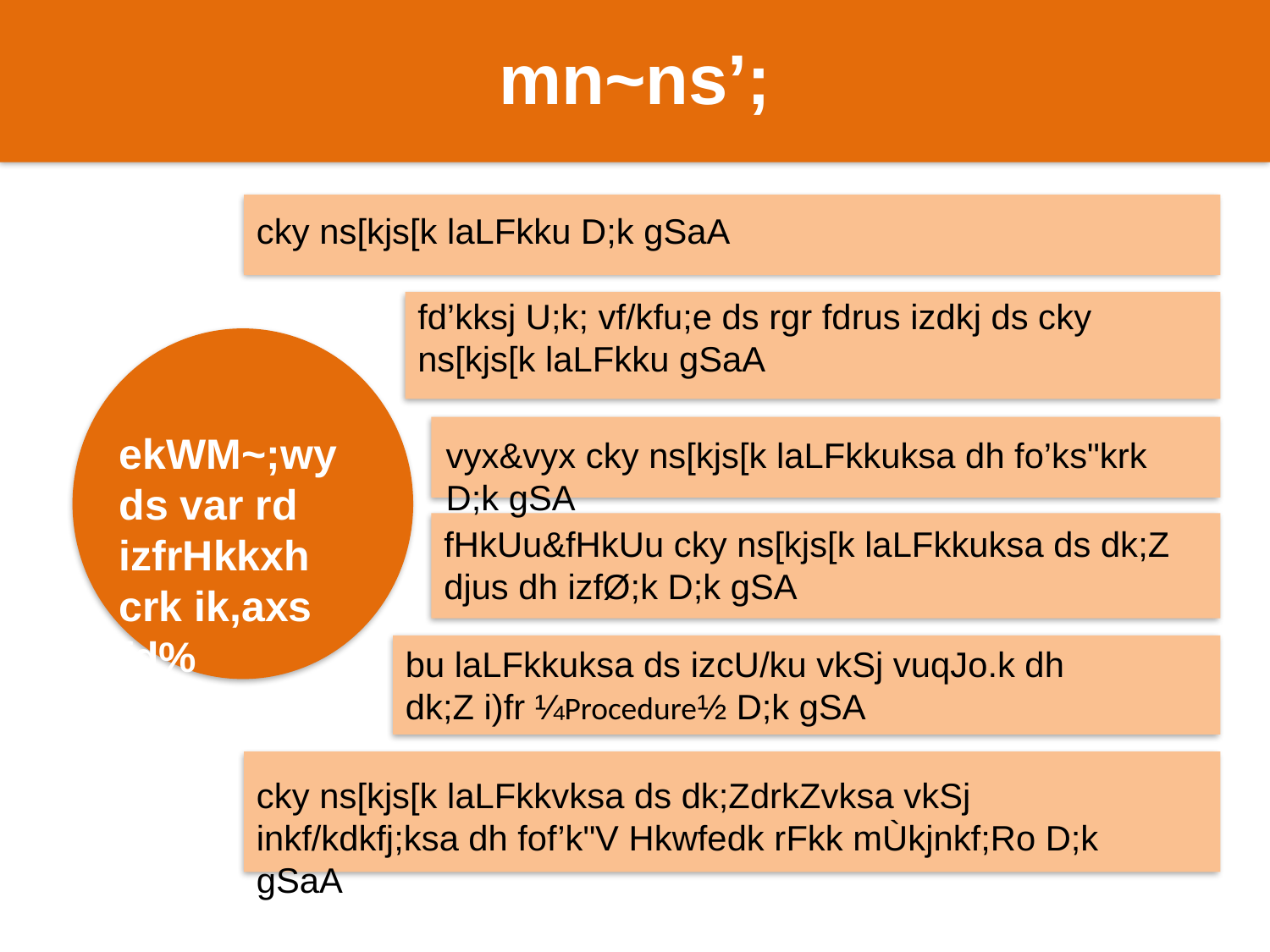

mn~ns’;

cky ns[kjs[k laLFkku D;k gSaA
fd’kksj U;k; vf/kfu;e ds rgr fdrus izdkj ds cky ns[kjs[k laLFkku gSaA

ekWM~;wy ds var rd izfrHkkxh crk ik,axs fd%
vyx&vyx cky ns[kjs[k laLFkkuksa dh fo’ks"krk D;k gSA

fHkUu&fHkUu cky ns[kjs[k laLFkkuksa ds dk;Z djus dh izfØ;k D;k gSA

bu laLFkkuksa ds izcU/ku vkSj vuqJo.k dh dk;Z i)fr ¼Procedure½ D;k gSA

cky ns[kjs[k laLFkkvksa ds dk;ZdrkZvksa vkSj inkf/kdkfj;ksa dh fof’k"V Hkwfedk rFkk mÙkjnkf;Ro D;k gSaA